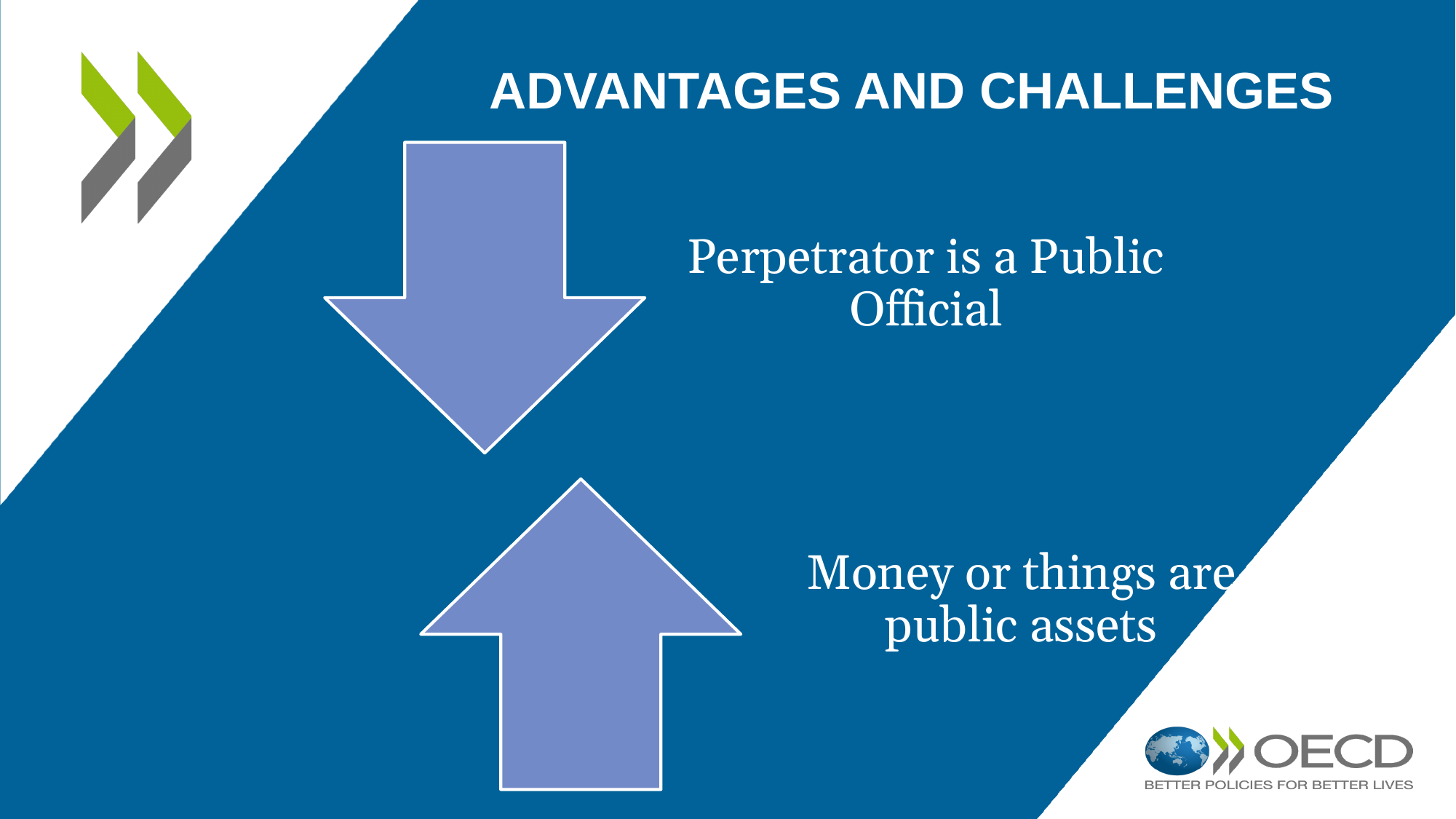

# Advantages and challenges
Perpetrator is a Public Official
Money or things are public assets